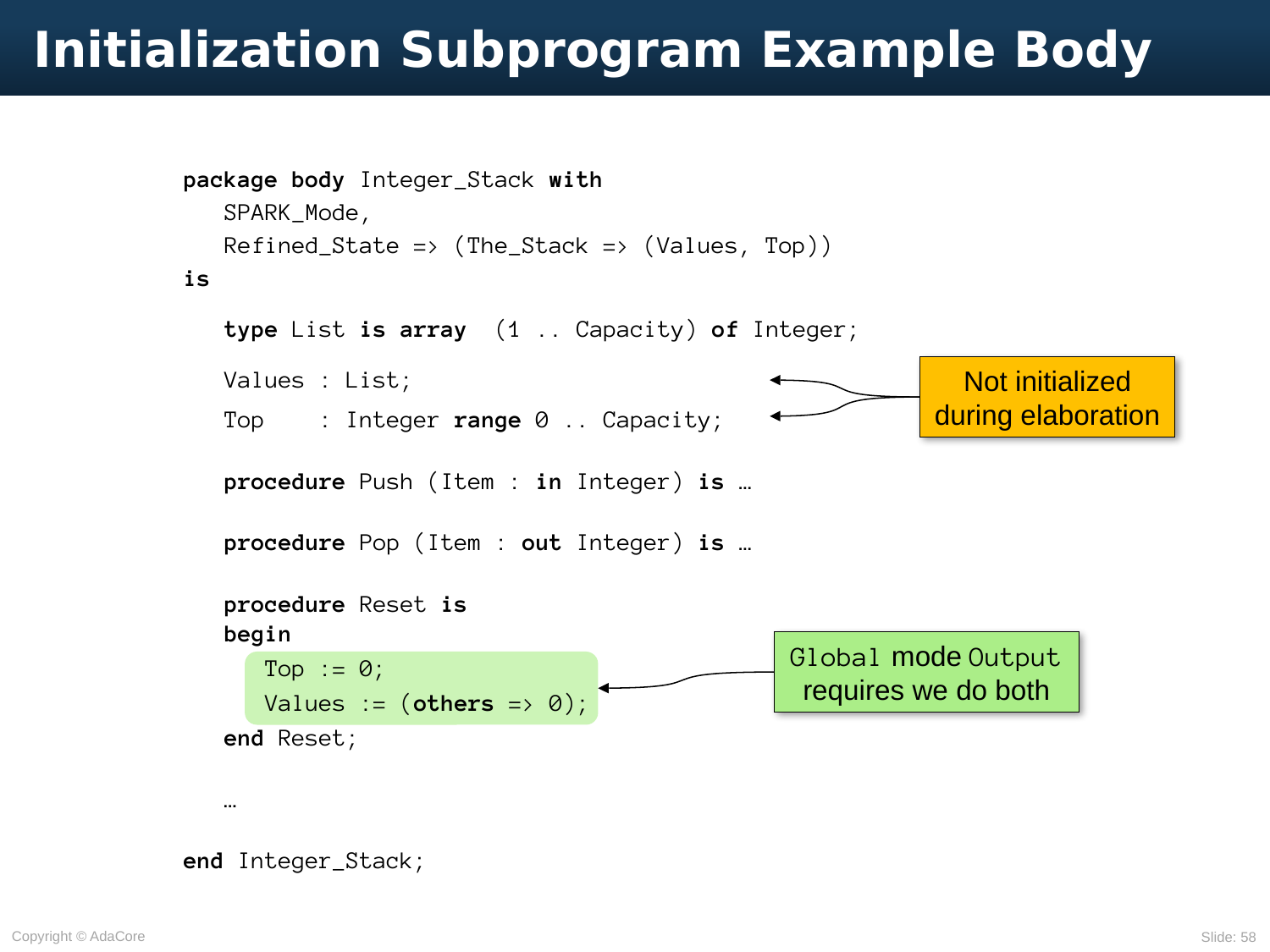

# Initialization Subprogram Example Body
package body Integer_Stack with
   SPARK_Mode,
   Refined_State => (The_Stack => (Values, Top))
is
   type List is array  (1 .. Capacity) of Integer;
   Values : List;
   Top    : Integer range 0 .. Capacity;
   procedure Push (Item : in Integer) is …
   procedure Pop (Item : out Integer) is …
   procedure Reset is
   begin
      Top := 0;
      Values := (others => 0);
   end Reset;
   …
end Integer_Stack;

Not initialized during elaboration

Global mode Output requires we do both